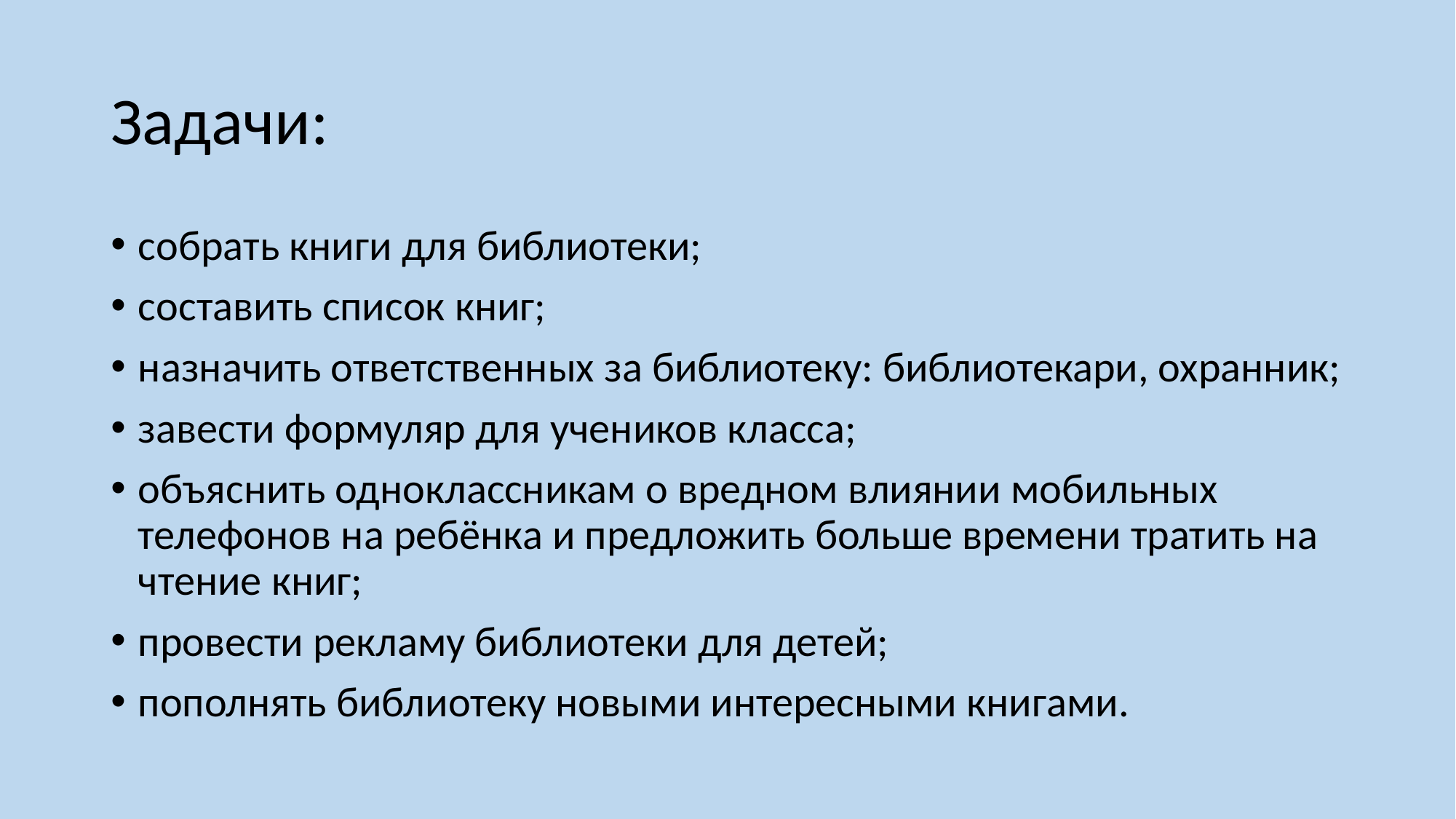

# Задачи:
собрать книги для библиотеки;
составить список книг;
назначить ответственных за библиотеку: библиотекари, охранник;
завести формуляр для учеников класса;
объяснить одноклассникам о вредном влиянии мобильных телефонов на ребёнка и предложить больше времени тратить на чтение книг;
провести рекламу библиотеки для детей;
пополнять библиотеку новыми интересными книгами.